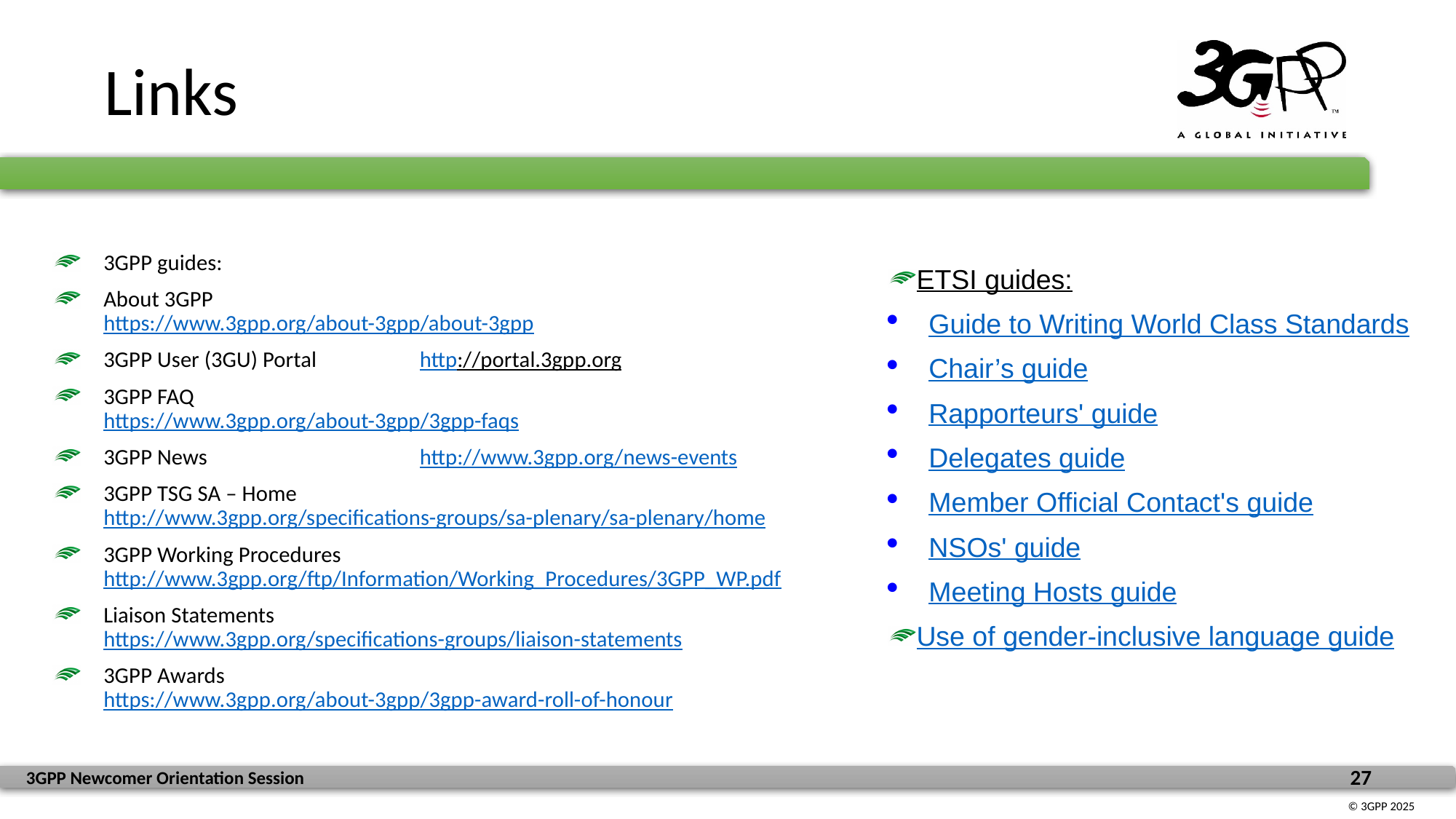

# Links
3GPP guides:
About 3GPP 	https://www.3gpp.org/about-3gpp/about-3gpp
3GPP User (3GU) Portal 	http://portal.3gpp.org
3GPP FAQ	https://www.3gpp.org/about-3gpp/3gpp-faqs
3GPP News 	http://www.3gpp.org/news-events
3GPP TSG SA – Home 	http://www.3gpp.org/specifications-groups/sa-plenary/sa-plenary/home
3GPP Working Procedures 	http://www.3gpp.org/ftp/Information/Working_Procedures/3GPP_WP.pdf
Liaison Statements 	https://www.3gpp.org/specifications-groups/liaison-statements
3GPP Awards	https://www.3gpp.org/about-3gpp/3gpp-award-roll-of-honour

ETSI guides:
Guide to Writing World Class Standards
Chair’s guide
Rapporteurs' guide
Delegates guide
Member Official Contact's guide
NSOs' guide
Meeting Hosts guide
Use of gender-inclusive language guide